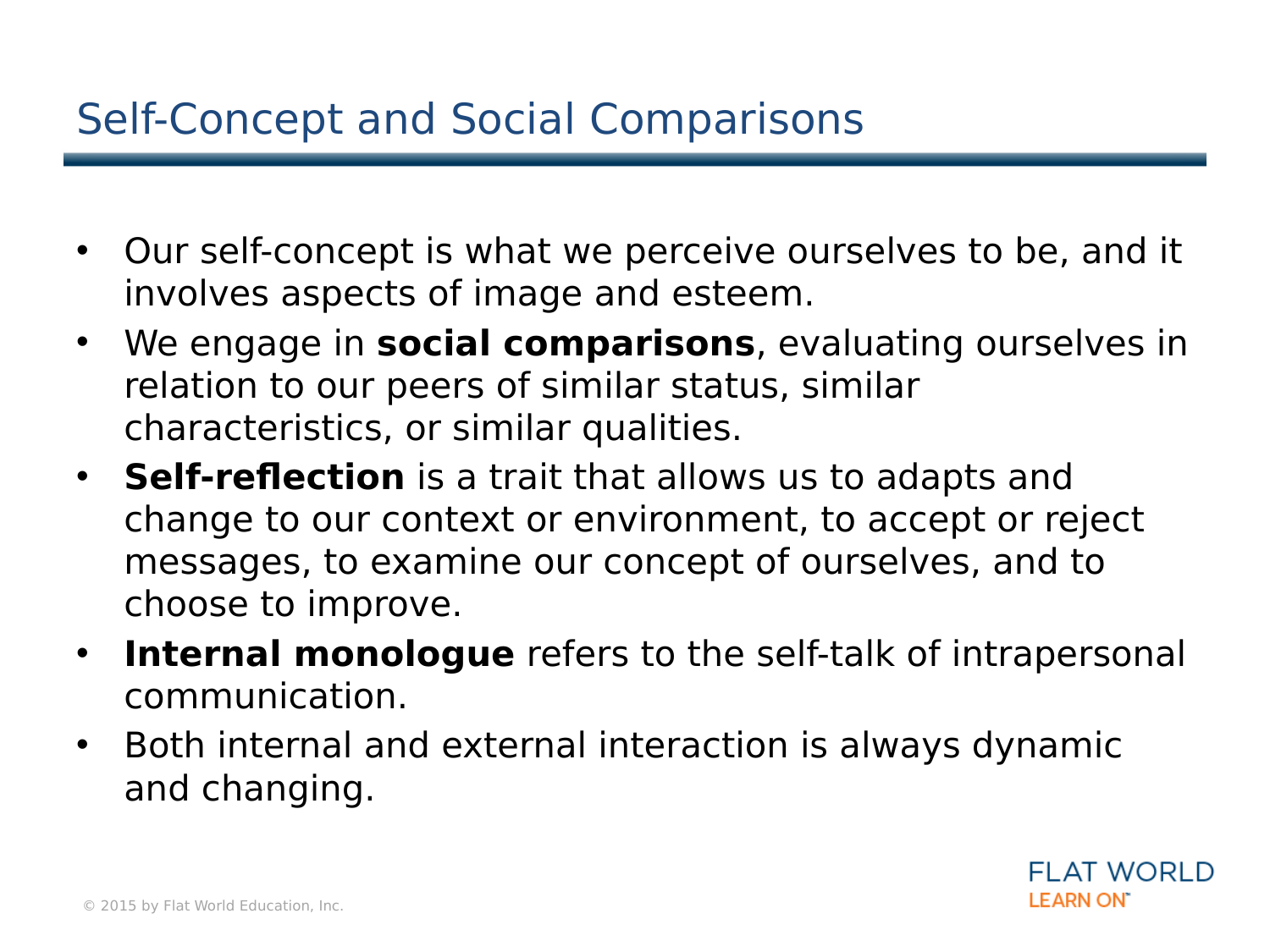

# Self-Concept and Social Comparisons
Our self-concept is what we perceive ourselves to be, and it involves aspects of image and esteem.
We engage in social comparisons, evaluating ourselves in relation to our peers of similar status, similar characteristics, or similar qualities.
Self-reflection is a trait that allows us to adapts and change to our context or environment, to accept or reject messages, to examine our concept of ourselves, and to choose to improve.
Internal monologue refers to the self-talk of intrapersonal communication.
Both internal and external interaction is always dynamic and changing.
© 2015 by Flat World Education, Inc.